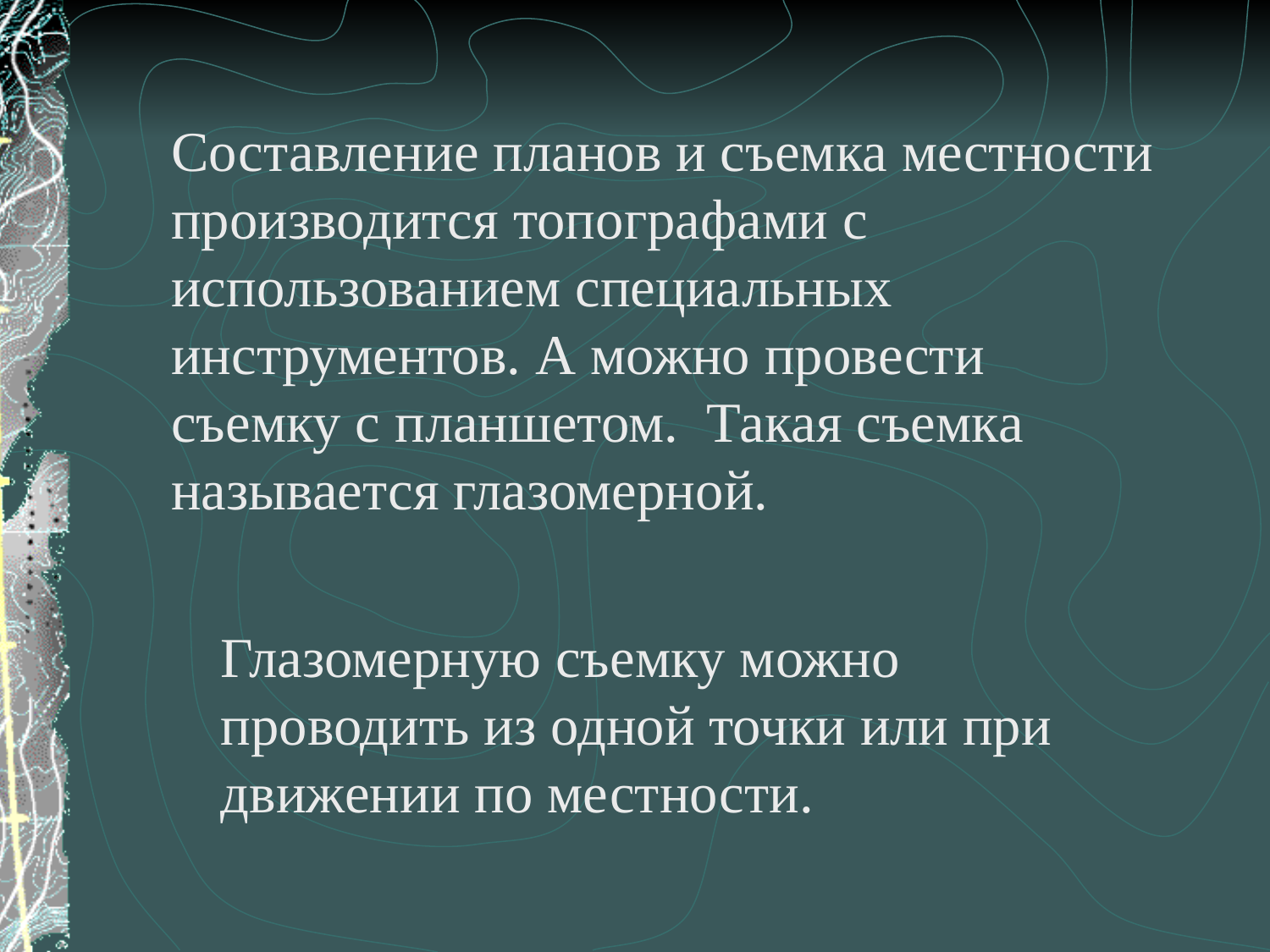

Составление планов и съемка местности производится топографами с использованием специальных инструментов. А можно провести съемку с планшетом.  Такая съемка называется глазомерной.
Глазомерную съемку можно проводить из одной точки или при движении по местности.